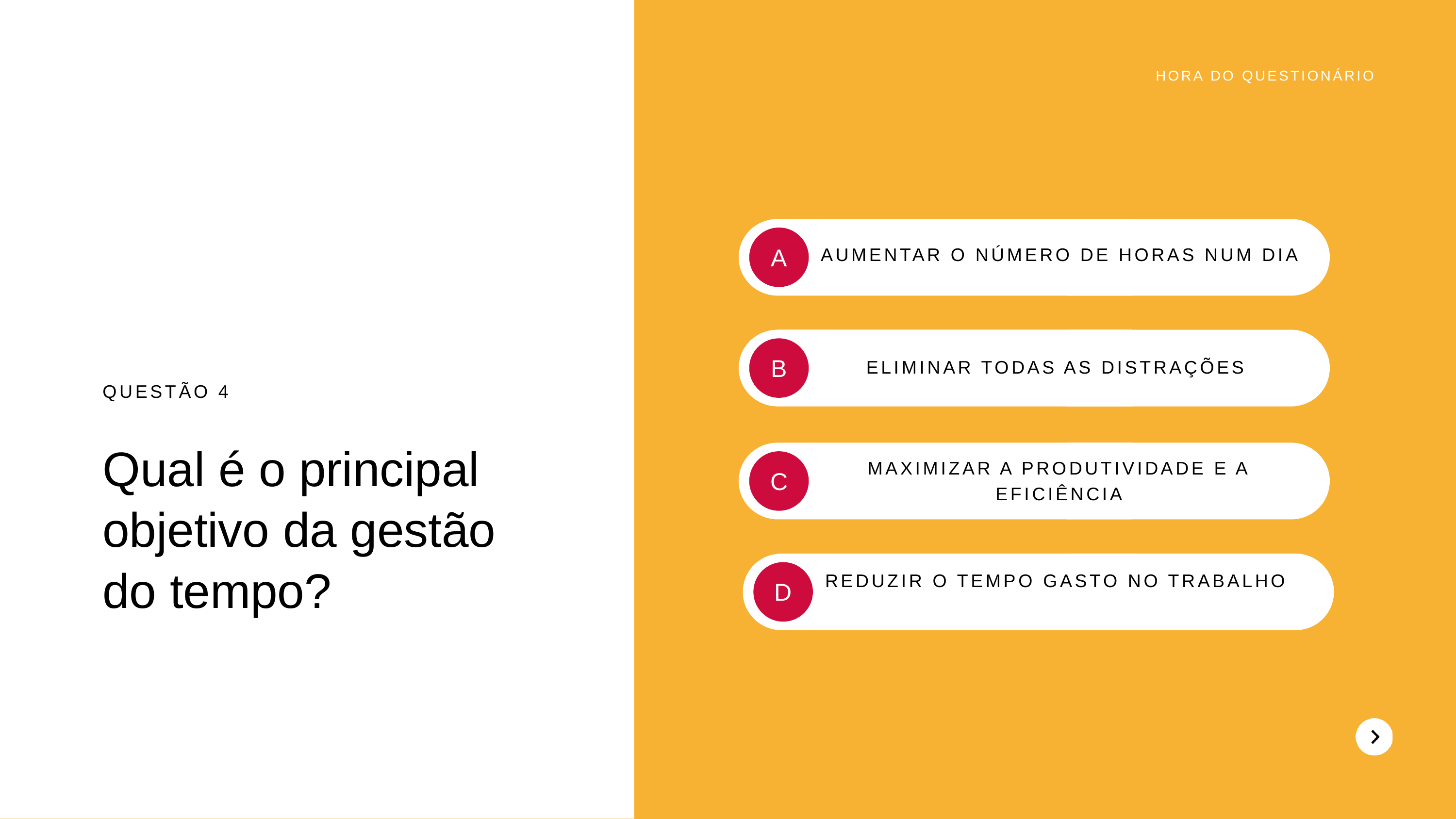

HORA DO QUESTIONÁRIO

A
AUMENTAR O NÚMERO DE HORAS NUM DIA

B
ELIMINAR TODAS AS DISTRAÇÕES
QUESTÃO 4
Qual é o principal objetivo da gestão do tempo?

MAXIMIZAR A PRODUTIVIDADE E A EFICIÊNCIA
C

REDUZIR O TEMPO GASTO NO TRABALHO
D